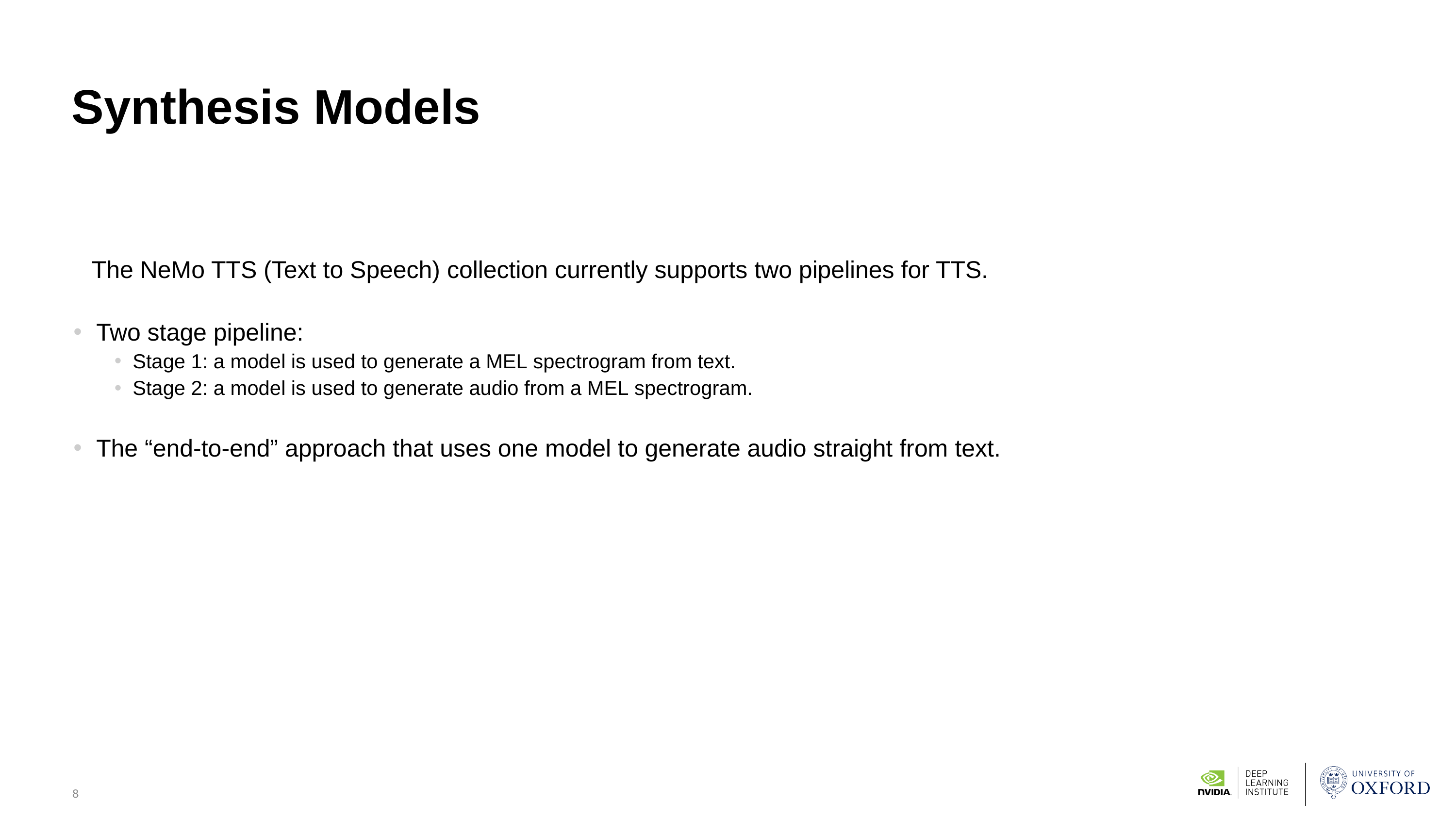

# Synthesis Models
The NeMo TTS (Text to Speech) collection currently supports two pipelines for TTS.

Two stage pipeline:
Stage 1: a model is used to generate a MEL spectrogram from text.
Stage 2: a model is used to generate audio from a MEL spectrogram.

The “end-to-end” approach that uses one model to generate audio straight from text.